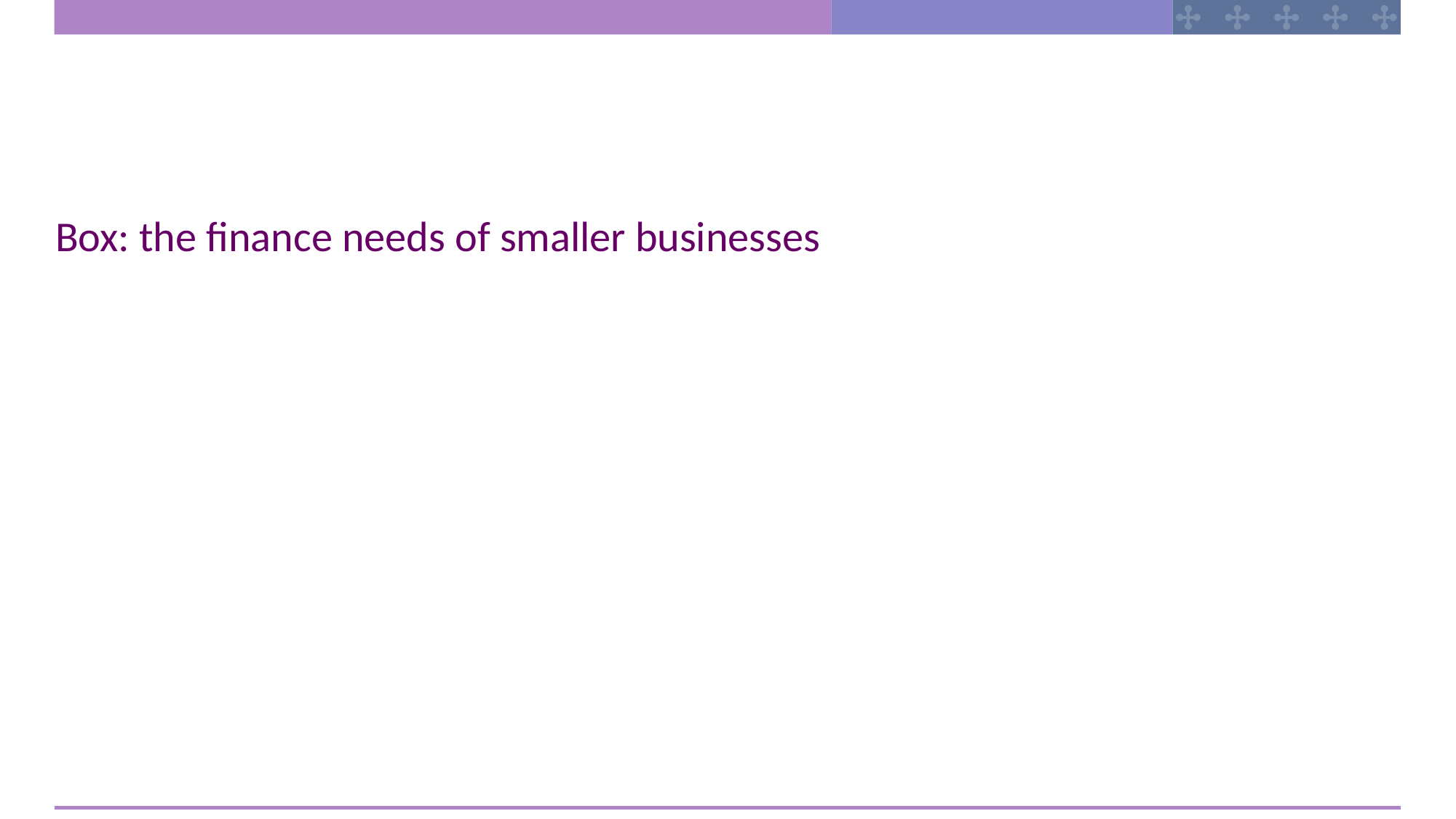

Box: the finance needs of smaller businesses